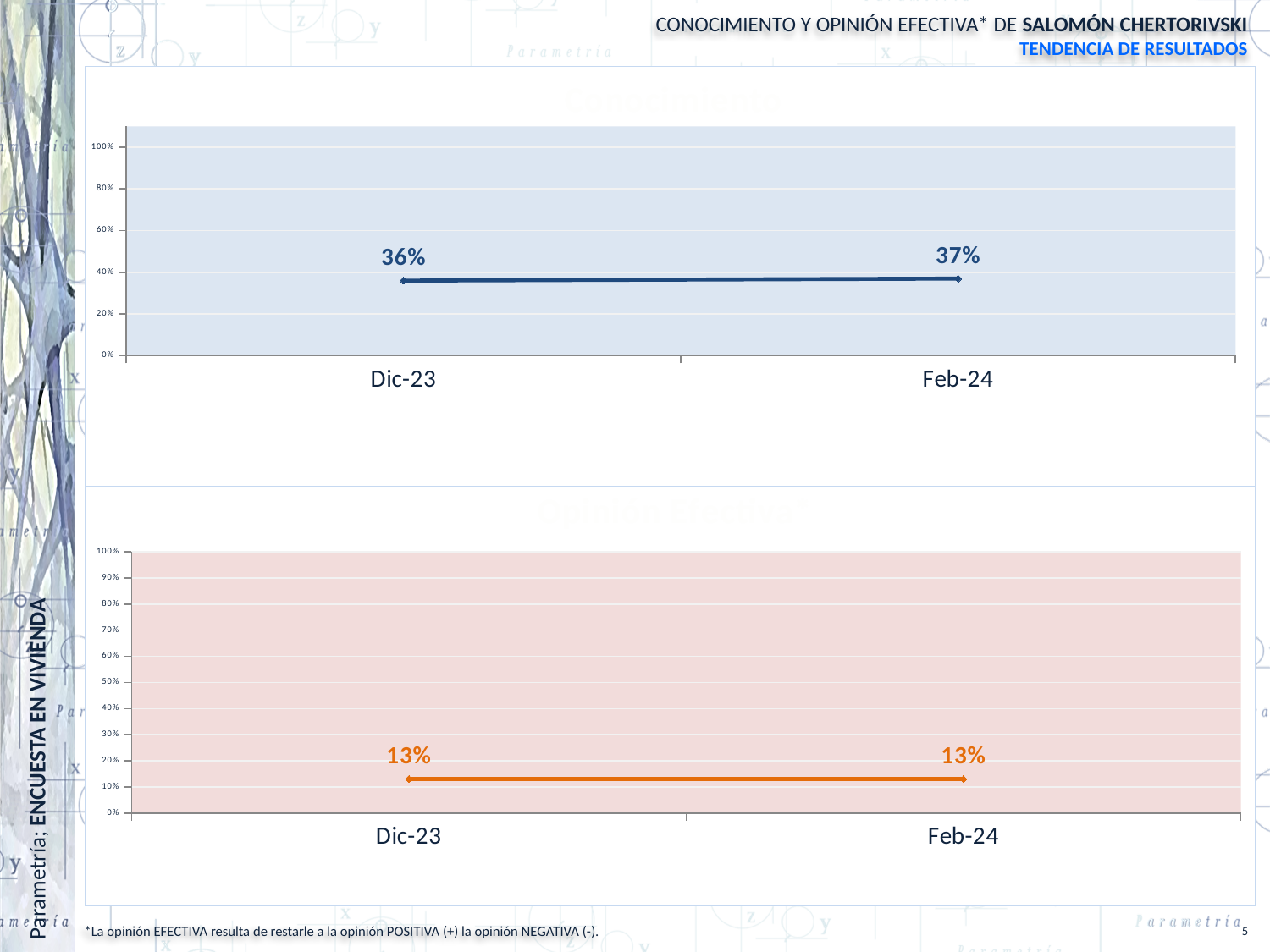

Parametría; ENCUESTA EN VIVIENDA
# CONOCIMIENTO Y OPINIÓN EFECTIVA* DE SALOMÓN CHERTORIVSKI TENDENCIA DE RESULTADOS

### Chart: Conocimiento

| Category | Conocimiento |
|---|---|
| Dic-23 | 0.36 |
| Feb-24 | 0.37 |

### Chart: Opinión Efectiva*

| Category | Opinión Efectiva* |
|---|---|
| Dic-23 | 0.13 |
| Feb-24 | 0.13 |
5
*La opinión EFECTIVA resulta de restarle a la opinión POSITIVA (+) la opinión NEGATIVA (-).